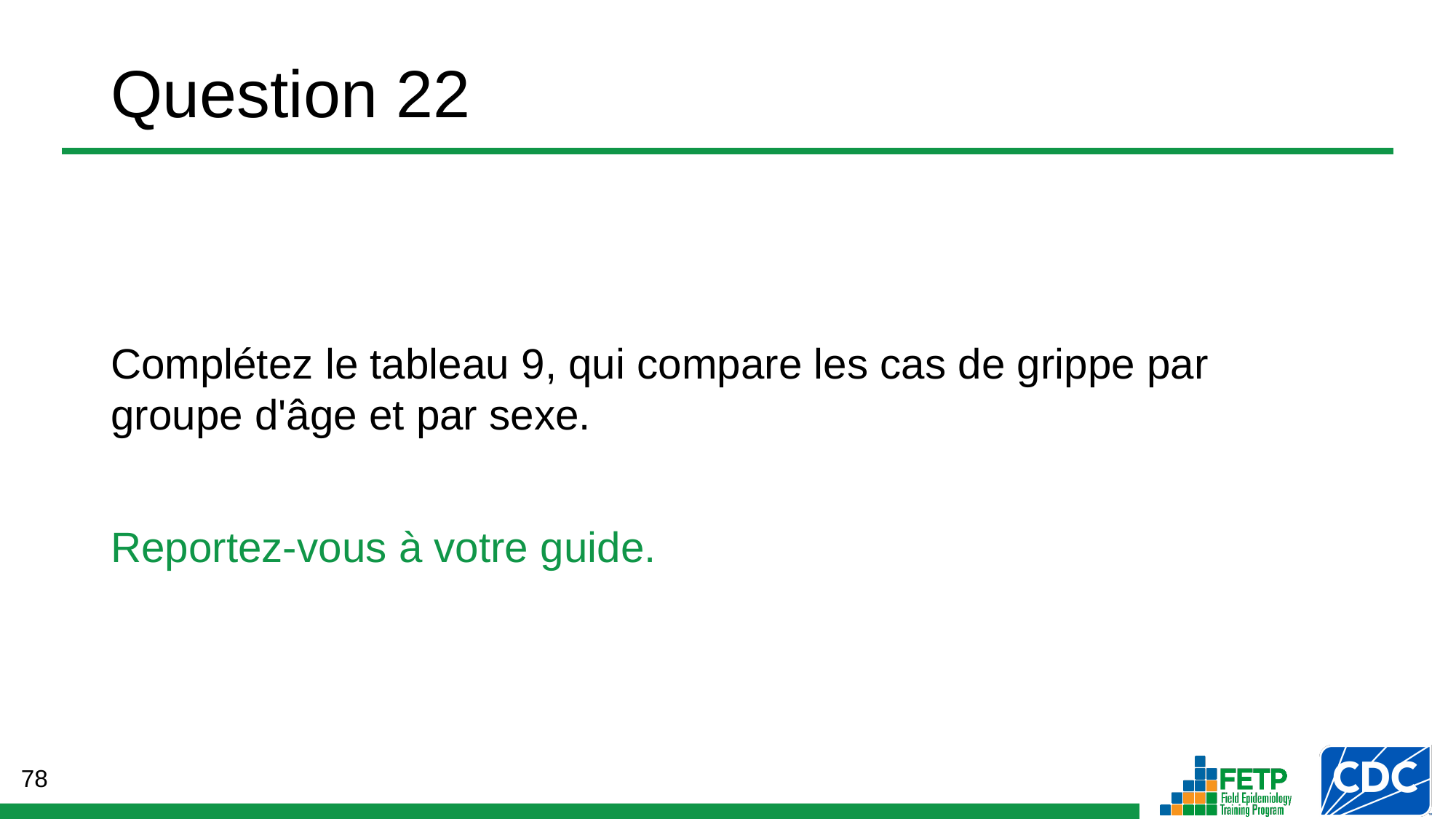

# Question 22
Complétez le tableau 9, qui compare les cas de grippe par groupe d'âge et par sexe.

Reportez-vous à votre guide.